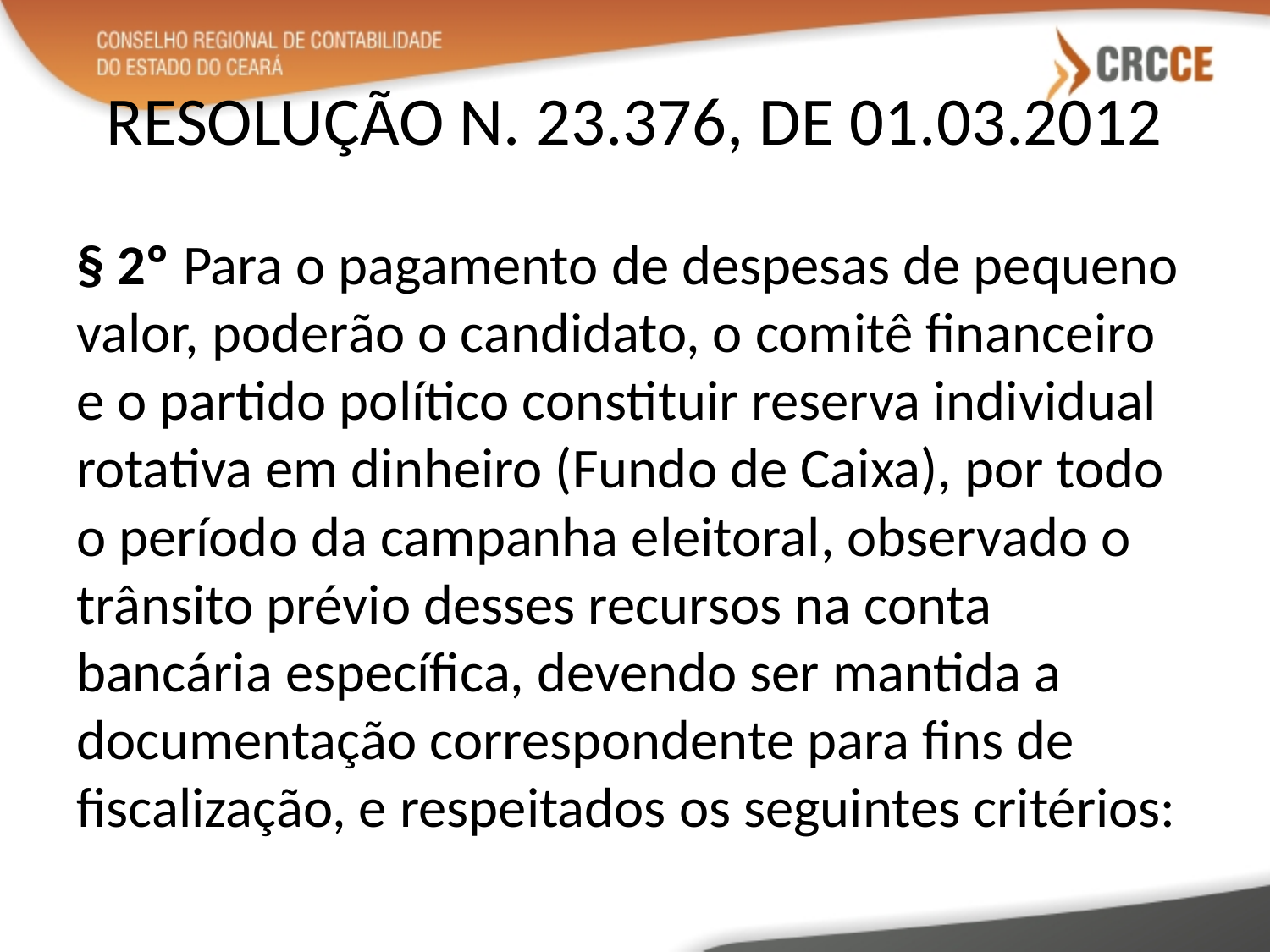

# RESOLUÇÃO N. 23.376, DE 01.03.2012
§ 2º Para o pagamento de despesas de pequeno valor, poderão o candidato, o comitê financeiro e o partido político constituir reserva individual rotativa em dinheiro (Fundo de Caixa), por todo o período da campanha eleitoral, observado o trânsito prévio desses recursos na conta bancária específica, devendo ser mantida a documentação correspondente para fins de fiscalização, e respeitados os seguintes critérios: